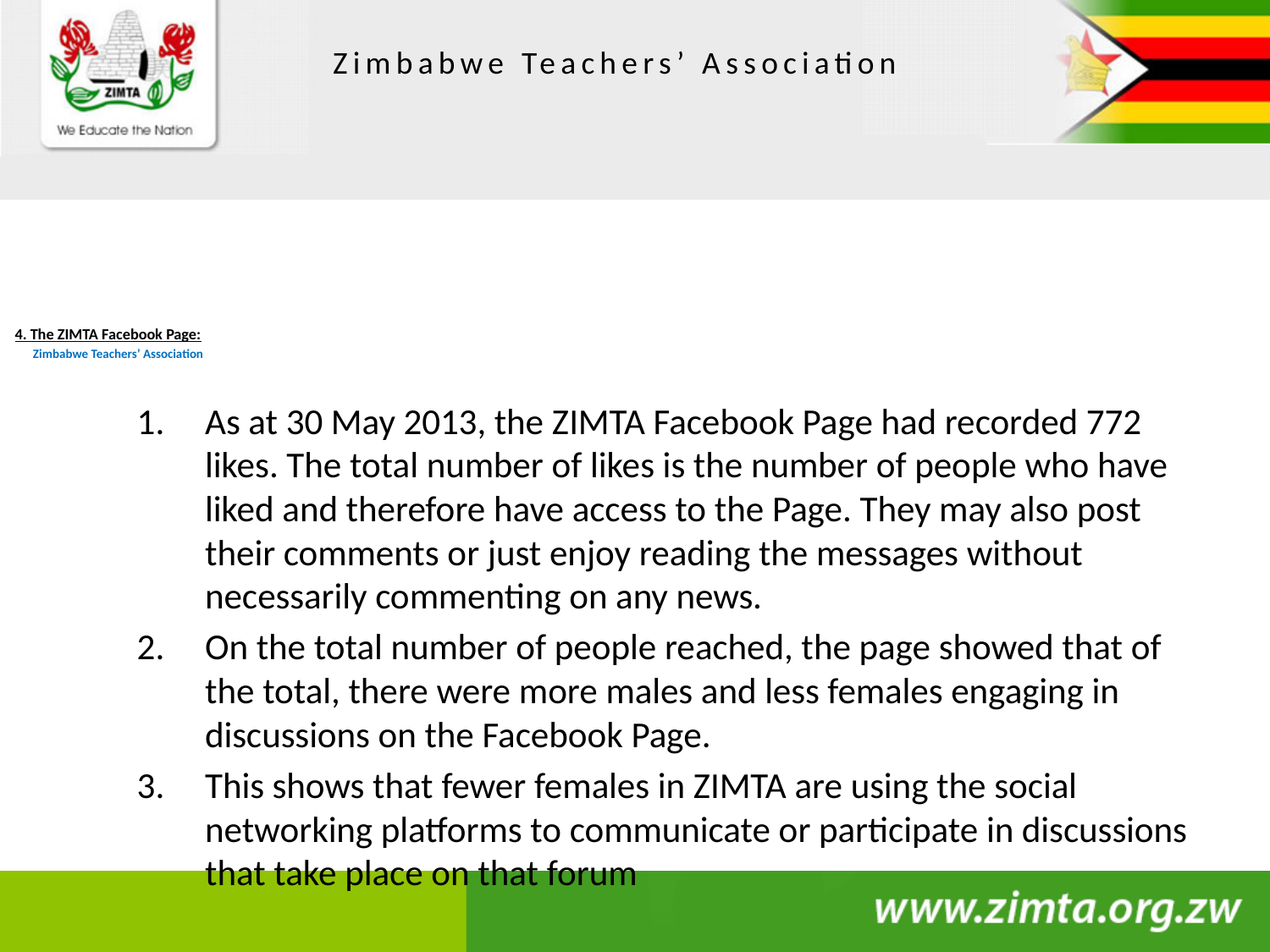

# 4. The ZIMTA Facebook Page: Zimbabwe Teachers’ Association
As at 30 May 2013, the ZIMTA Facebook Page had recorded 772 likes. The total number of likes is the number of people who have liked and therefore have access to the Page. They may also post their comments or just enjoy reading the messages without necessarily commenting on any news.
On the total number of people reached, the page showed that of the total, there were more males and less females engaging in discussions on the Facebook Page.
This shows that fewer females in ZIMTA are using the social networking platforms to communicate or participate in discussions that take place on that forum